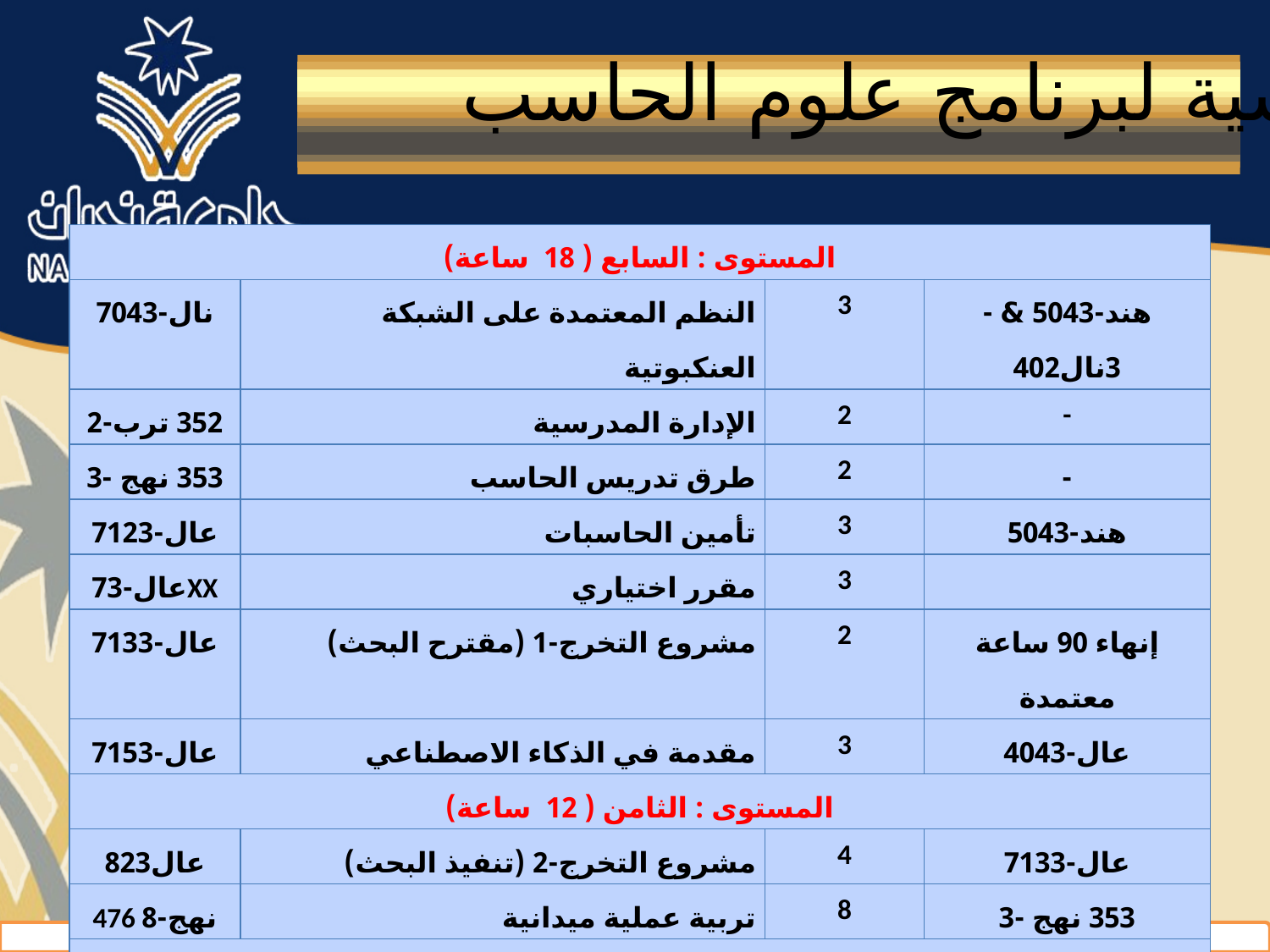

الخطة الدراسية لبرنامج علوم الحاسب
| المستوى : السابع ( 18 ساعة) |  |  |  |
| --- | --- | --- | --- |
| نال-3704 | النظم المعتمدة على الشبكة العنكبوتية | 3 | هند-3504 & -3نال402 |
| 352 ترب-2 | الإدارة المدرسية | 2 | - |
| 353 نهج -3 | طرق تدريس الحاسب | 2 | - |
| عال-3712 | تأمين الحاسبات | 3 | هند-3504 |
| عال-37XX | مقرر اختياري | 3 |  |
| عال-3713 | مشروع التخرج-1 (مقترح البحث) | 2 | إنهاء 90 ساعة معتمدة |
| عال-3715 | مقدمة في الذكاء الاصطناعي | 3 | عال-3404 |
| المستوى : الثامن ( 12 ساعة) |  |  |  |
| عال823 | مشروع التخرج-2 (تنفيذ البحث) | 4 | عال-3713 |
| 476 نهج-8 | تربية عملية ميدانية | 8 | 353 نهج -3 |
| المجموع (إجمالي عدد الساعات) : 136 ساعة معتمدة |  |  |  |